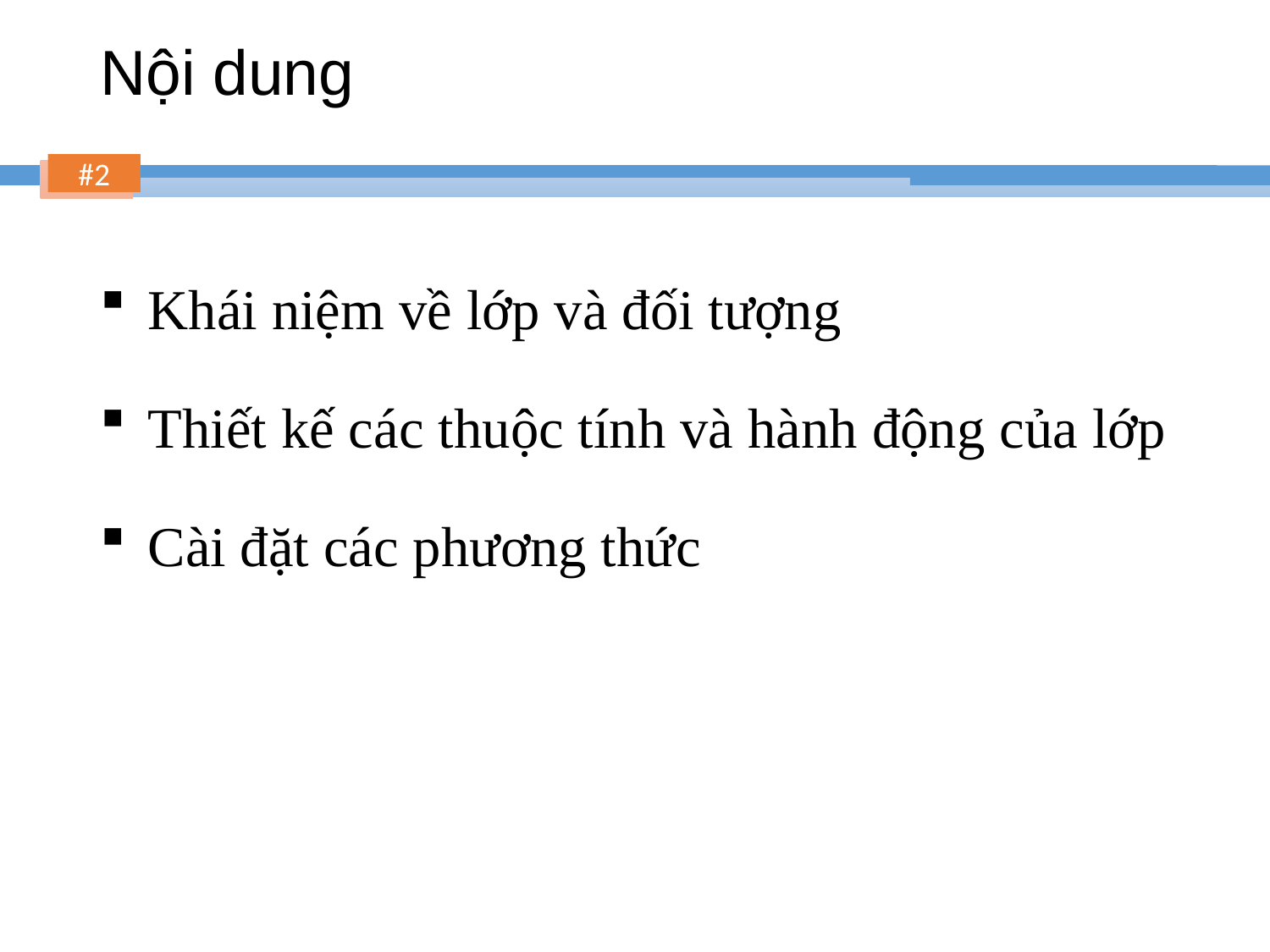

# Nội dung
Khái niệm về lớp và đối tượng
Thiết kế các thuộc tính và hành động của lớp
Cài đặt các phương thức